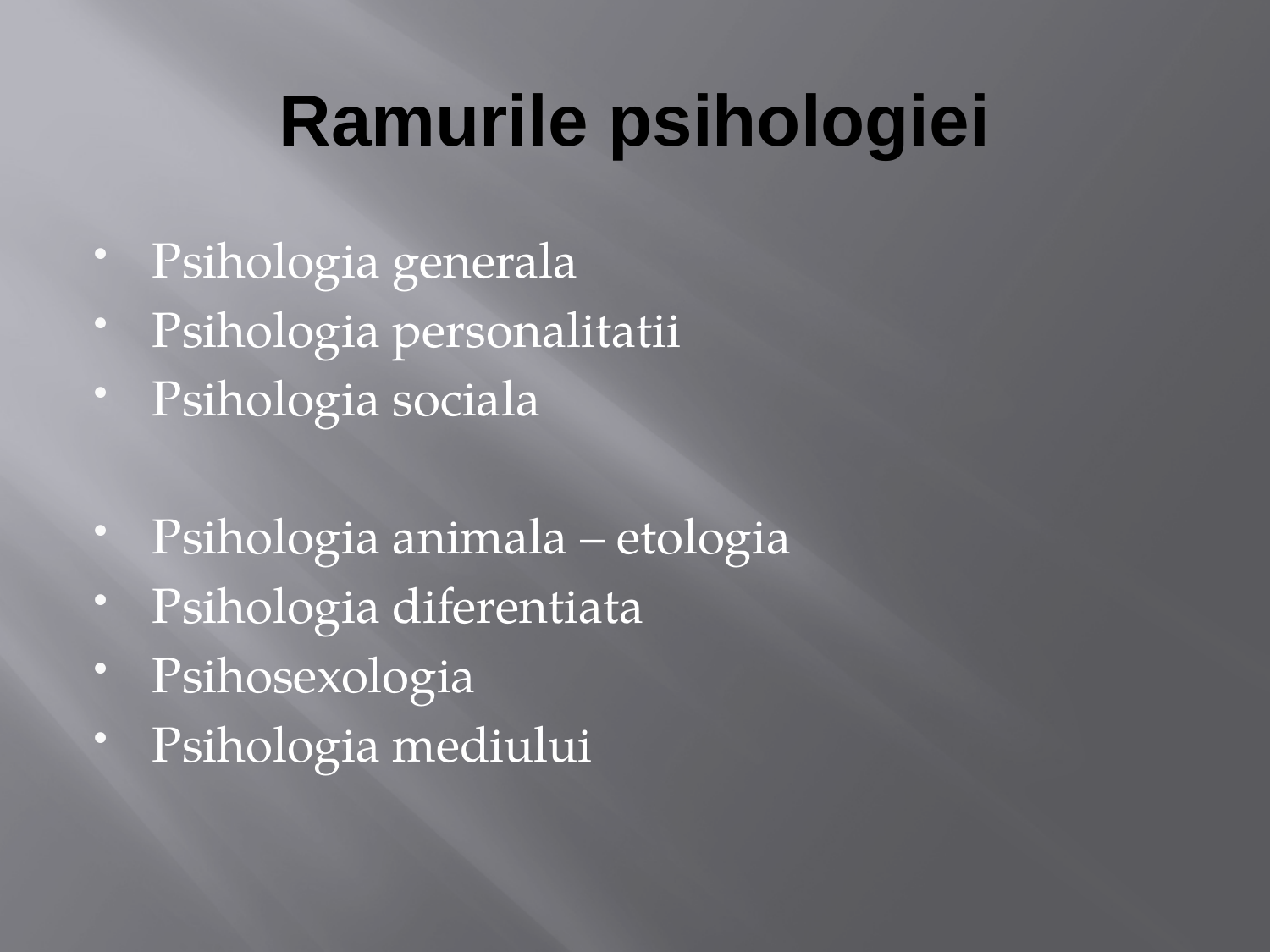

# Ramurile psihologiei
Psihologia generala
Psihologia personalitatii
Psihologia sociala

Psihologia animala – etologia
Psihologia diferentiata
Psihosexologia
Psihologia mediului